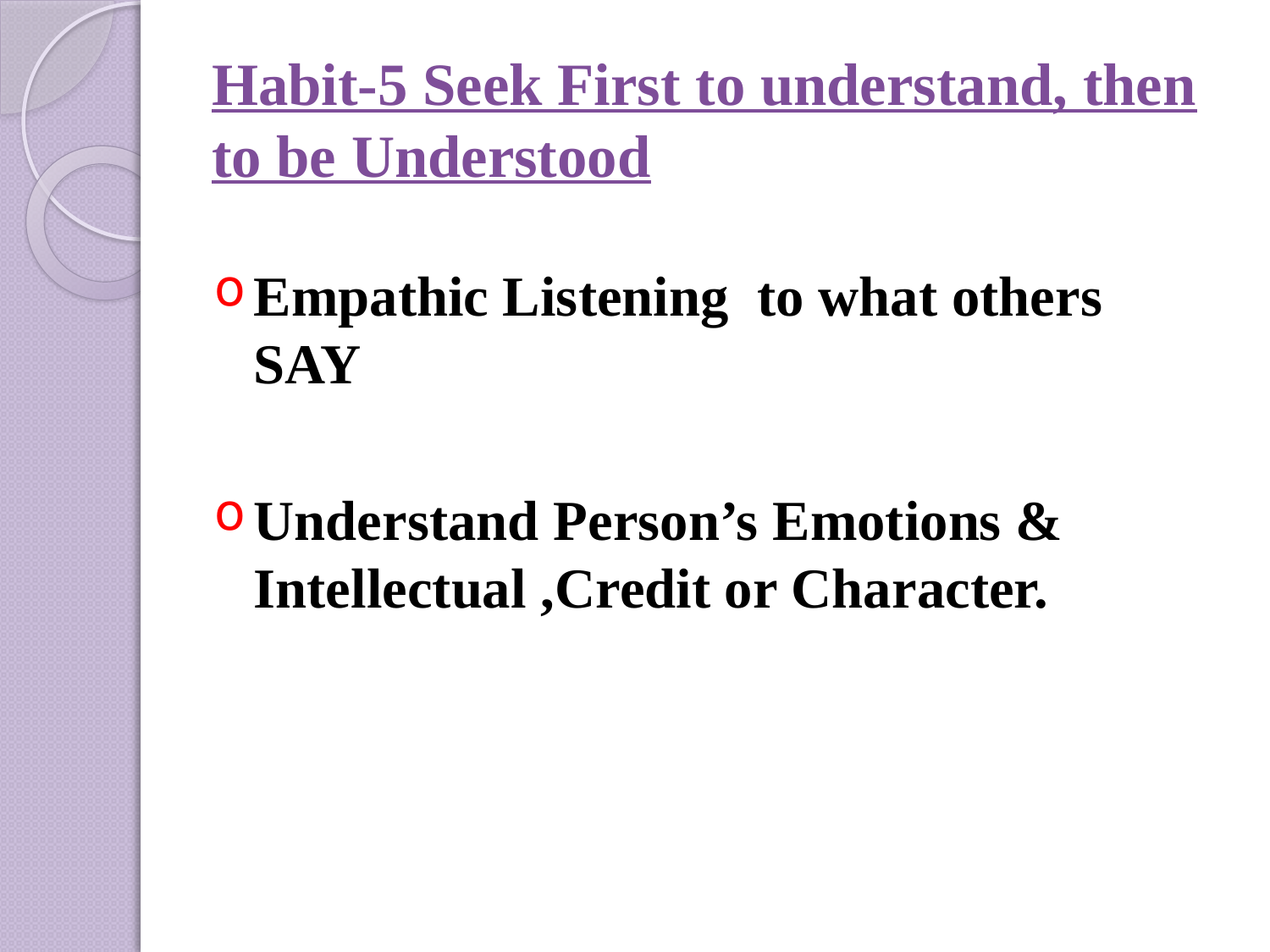

# Habit-5 Seek First to understand, then to be Understood
Empathic Listening  to what others SAY

Understand Person’s Emotions & Intellectual ,Credit or Character.